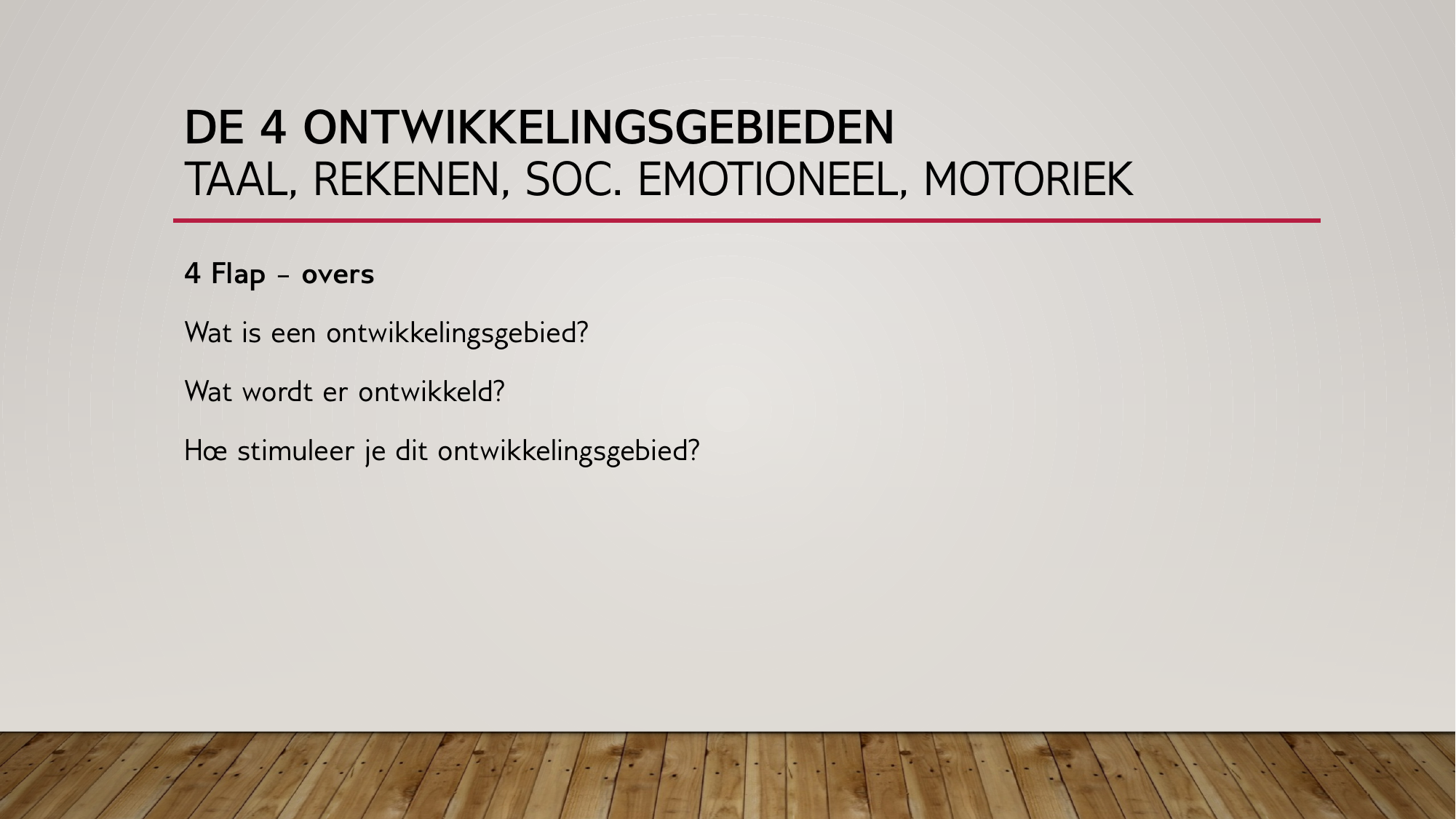

# De 4 ontwikkelingsgebieden Taal, rekenen, soc. Emotioneel, motoriek
4 Flap – overs
Wat is een ontwikkelingsgebied?
Wat wordt er ontwikkeld?
Hoe stimuleer je dit ontwikkelingsgebied?